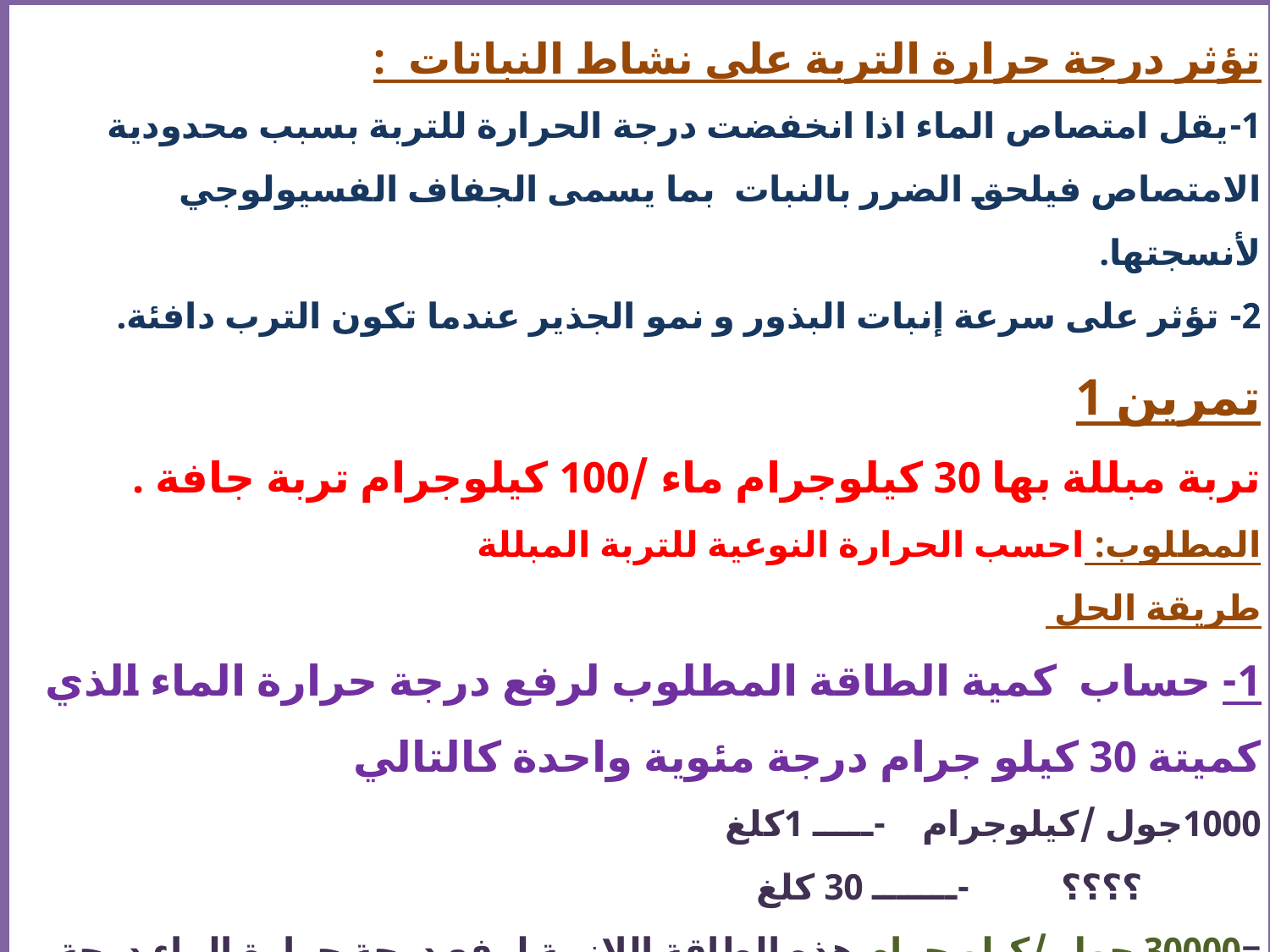

تؤثر درجة حرارة التربة على نشاط النباتات  :
1-يقل امتصاص الماء اذا انخفضت درجة الحرارة للتربة بسبب محدودية الامتصاص فيلحق الضرر بالنبات  بما يسمى الجفاف الفسيولوجي لأنسجتها.
2- تؤثر على سرعة إنبات البذور و نمو الجذير عندما تكون الترب دافئة.
تمرين 1
تربة مبللة بها 30 كيلوجرام ماء /100 كيلوجرام تربة جافة .
المطلوب: احسب الحرارة النوعية للتربة المبللة
طريقة الحل
1- حساب  كمية الطاقة المطلوب لرفع درجة حرارة الماء الذي كميتة 30 كيلو جرام درجة مئوية واحدة كالتالي
1000جول /كيلوجرام    -ـــــ 1كلغ
             ؟؟؟؟          -ـــــــ 30 كلغ
=30000 جول /كيلو جرام هذه الطاقة اللازمة لرفع درجة حرارة الماء درجة مئوية واحدة